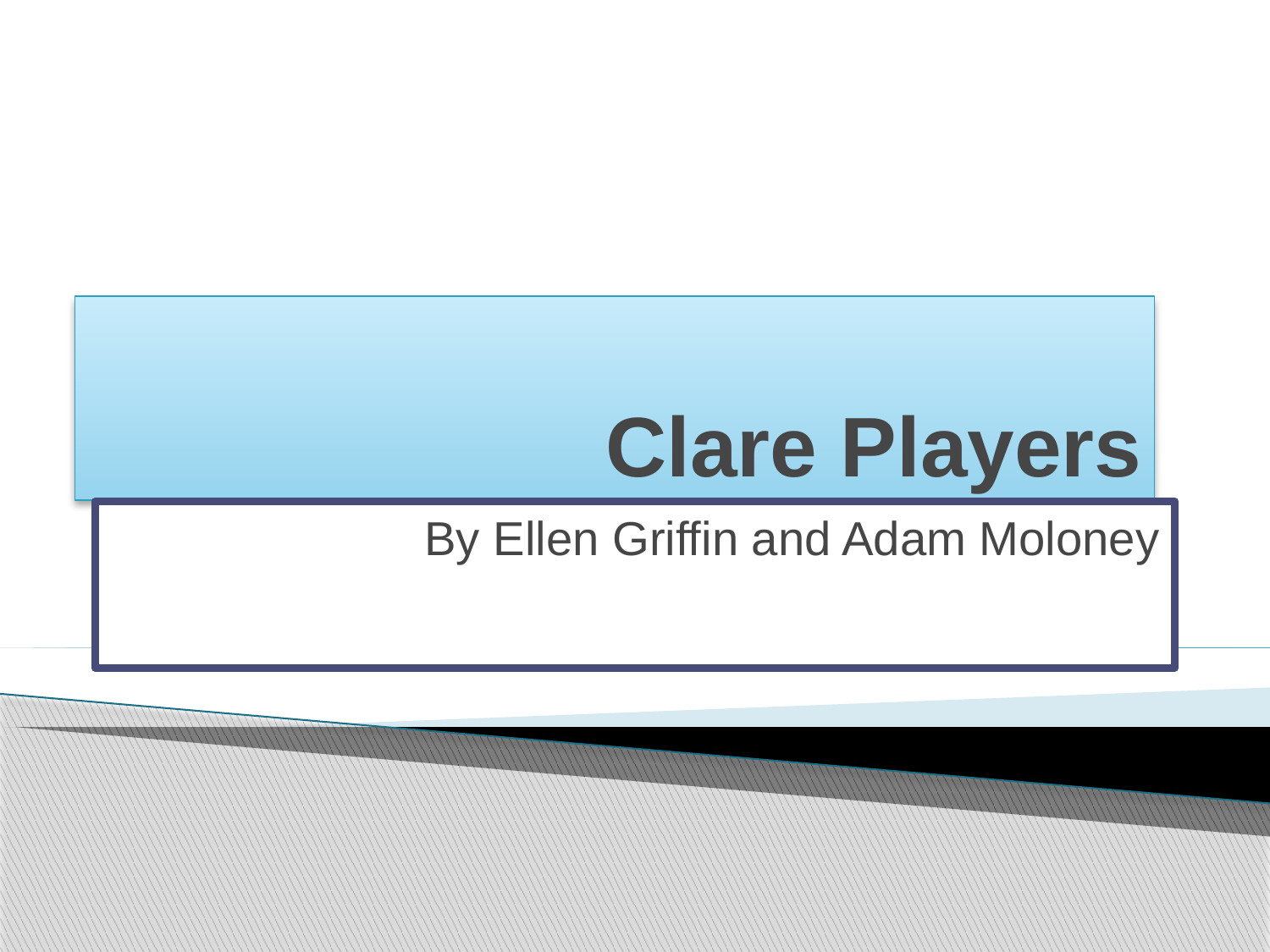

# Clare Players
By Ellen Griffin and Adam Moloney